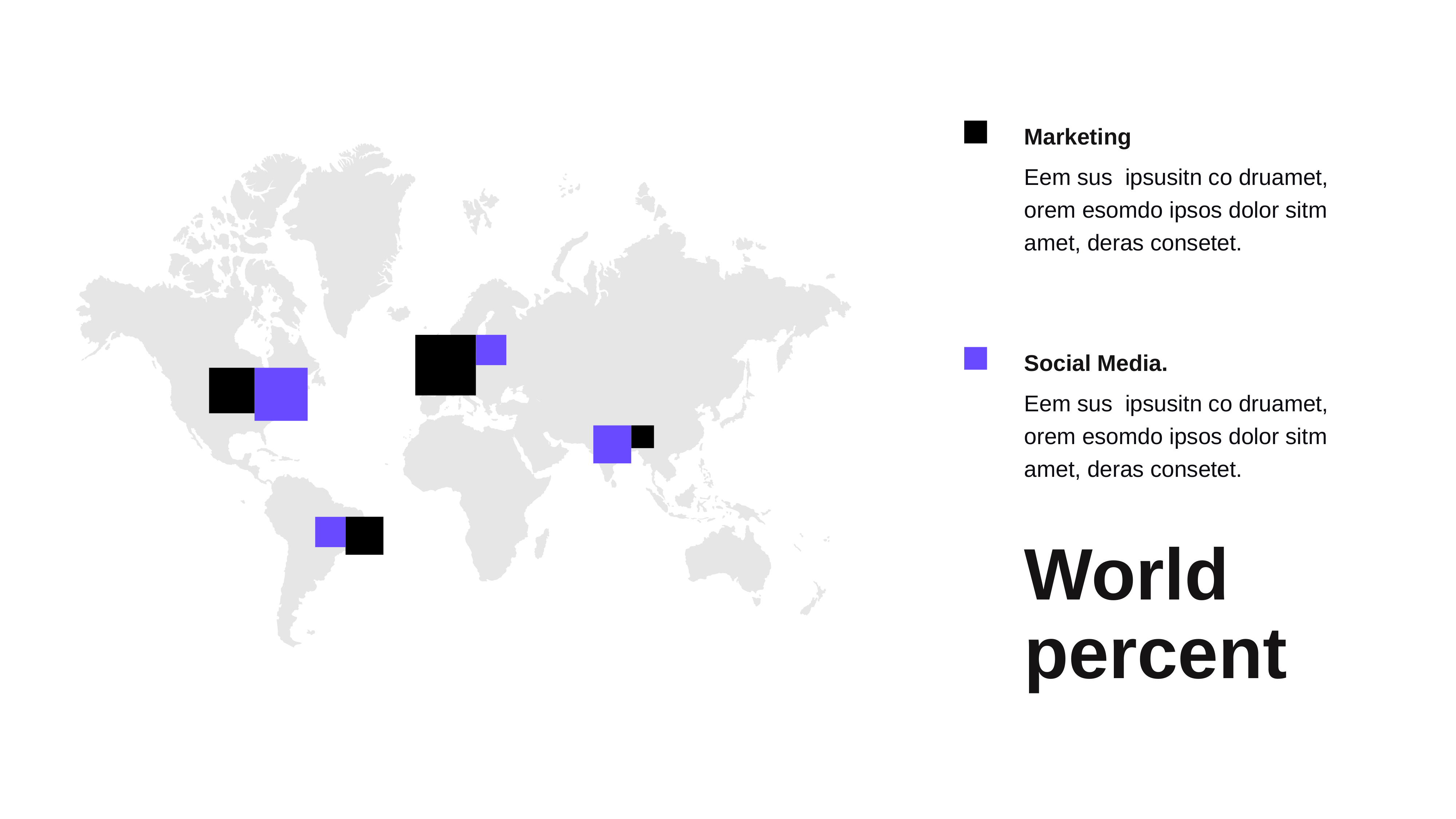

Marketing
Eem sus  ipsusitn co druamet, orem esomdo ipsos dolor sitm amet, deras consetet.

Social Media.
Eem sus  ipsusitn co druamet, orem esomdo ipsos dolor sitm amet, deras consetet.

World percent